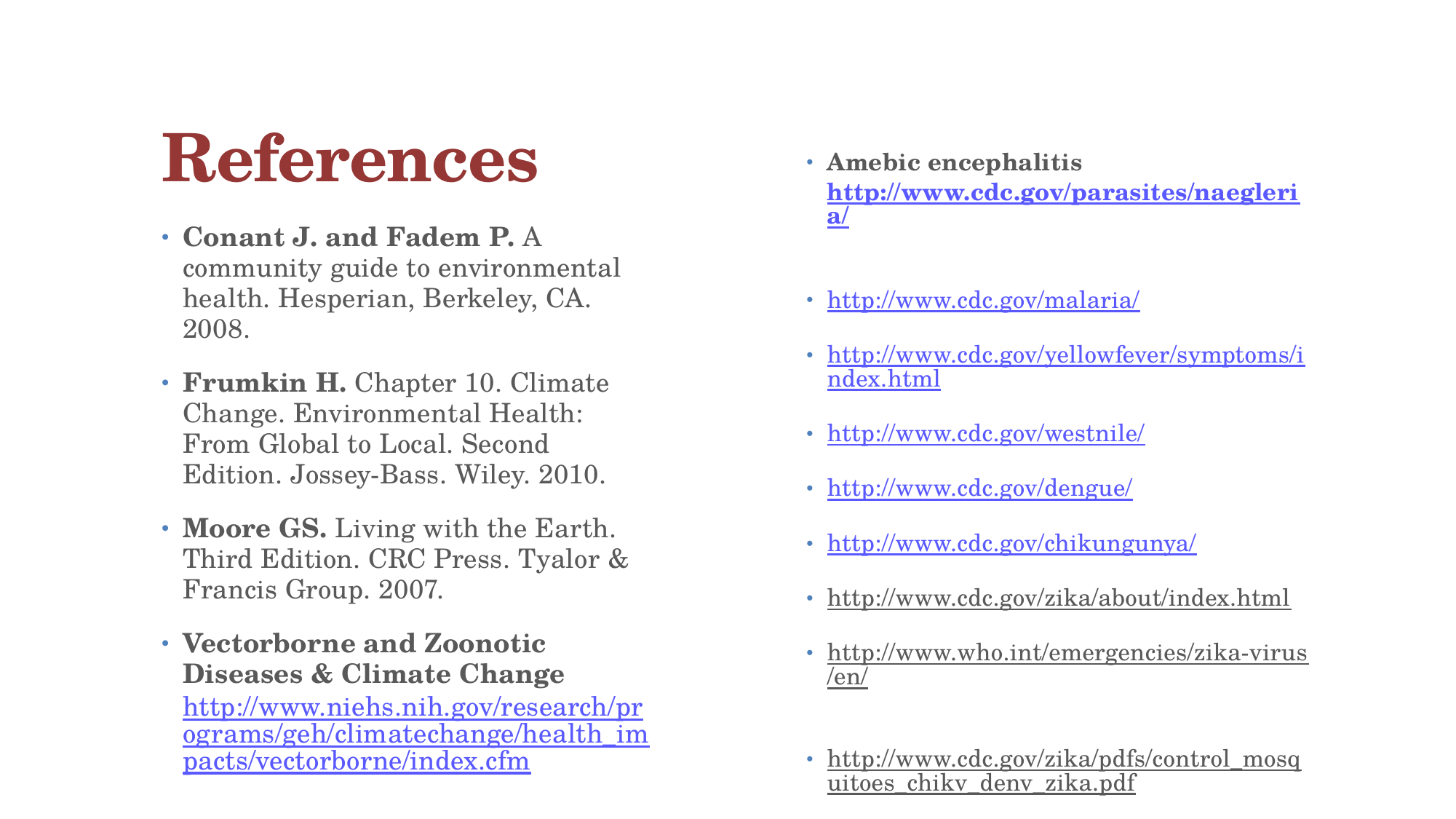

# References
Amebic encephalitis http://www.cdc.gov/parasites/naegleria/
http://www.cdc.gov/malaria/
http://www.cdc.gov/yellowfever/symptoms/index.html
http://www.cdc.gov/westnile/
http://www.cdc.gov/dengue/
http://www.cdc.gov/chikungunya/
http://www.cdc.gov/zika/about/index.html
http://www.who.int/emergencies/zika-virus/en/
http://www.cdc.gov/zika/pdfs/control_mosquitoes_chikv_denv_zika.pdf

Conant J. and Fadem P. A community guide to environmental health. Hesperian, Berkeley, CA. 2008.
Frumkin H. Chapter 10. Climate Change. Environmental Health: From Global to Local. Second Edition. Jossey-Bass. Wiley. 2010.
Moore GS. Living with the Earth. Third Edition. CRC Press. Tyalor & Francis Group. 2007.
Vectorborne and Zoonotic Diseases & Climate Change http://www.niehs.nih.gov/research/programs/geh/climatechange/health_impacts/vectorborne/index.cfm

Dr. I.Echeverry_KSU_CAMS_CHS_HE_2nd3637
42